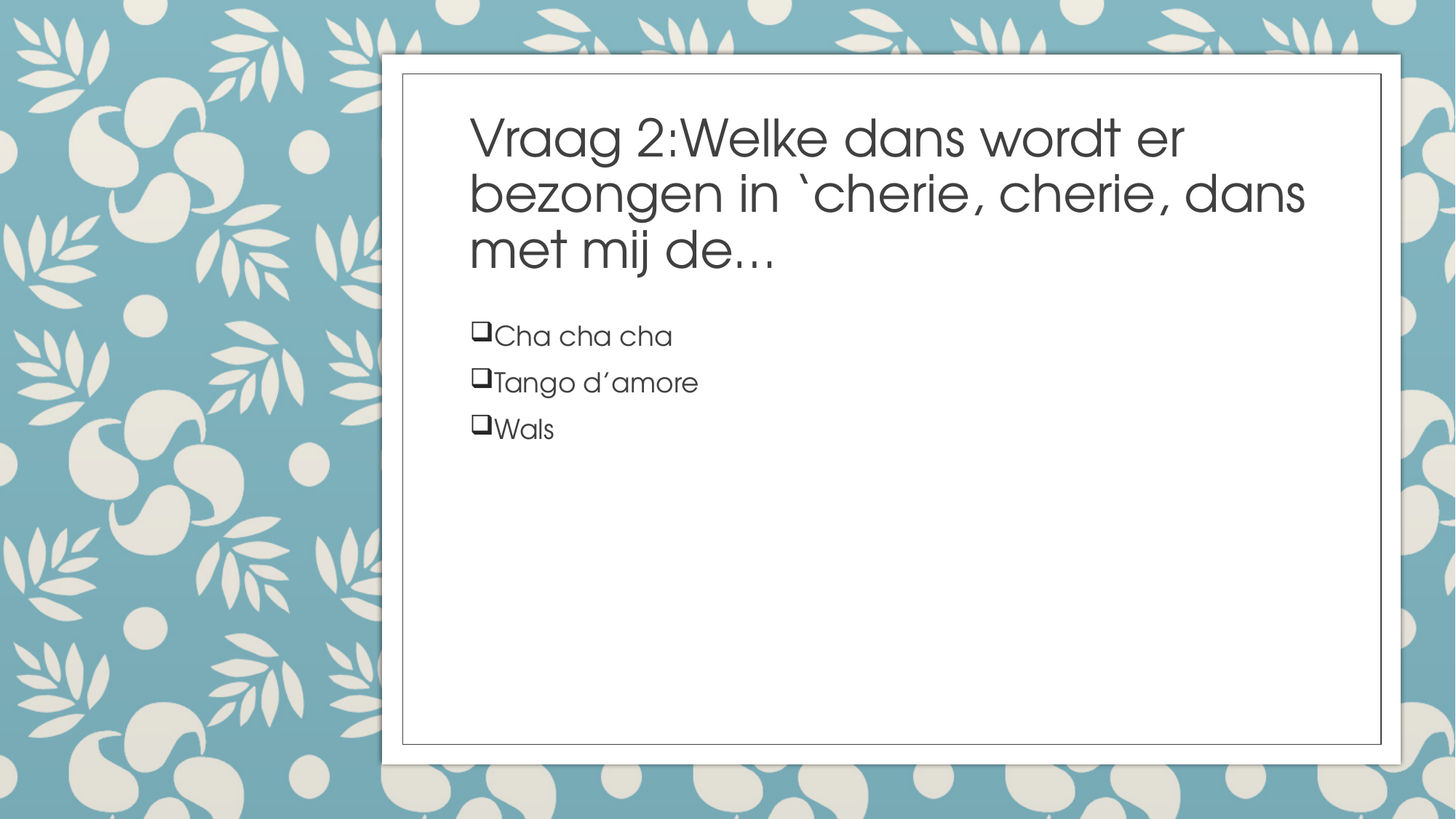

# Vraag 2:Welke dans wordt er bezongen in ‘cherie, cherie, dans met mij de…
Cha cha cha
Tango d’amore
Wals